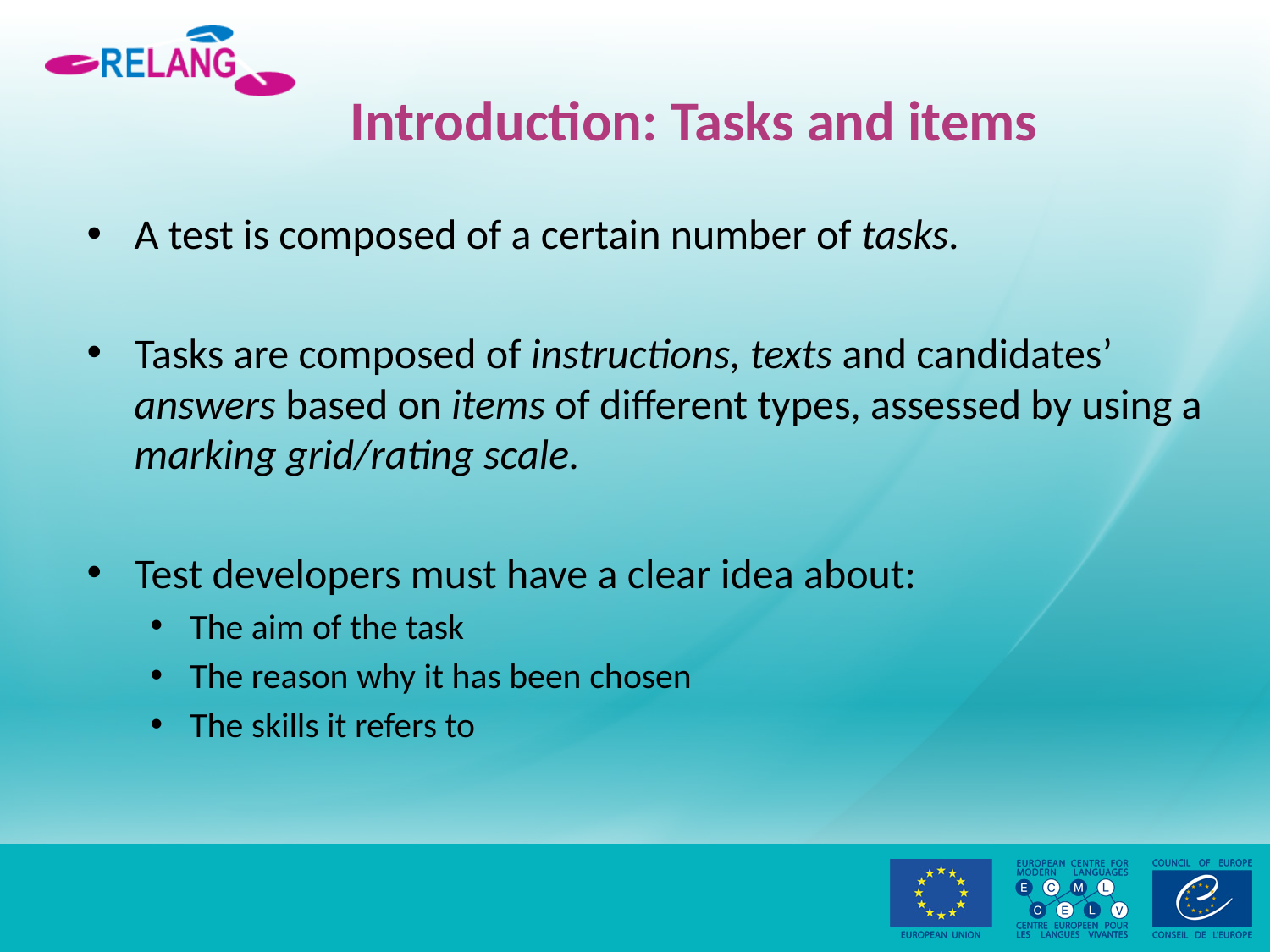

# Introduction: Tasks and items
A test is composed of a certain number of tasks.

Tasks are composed of instructions, texts and candidates’ answers based on items of different types, assessed by using a marking grid/rating scale.

Test developers must have a clear idea about:
The aim of the task
The reason why it has been chosen
The skills it refers to